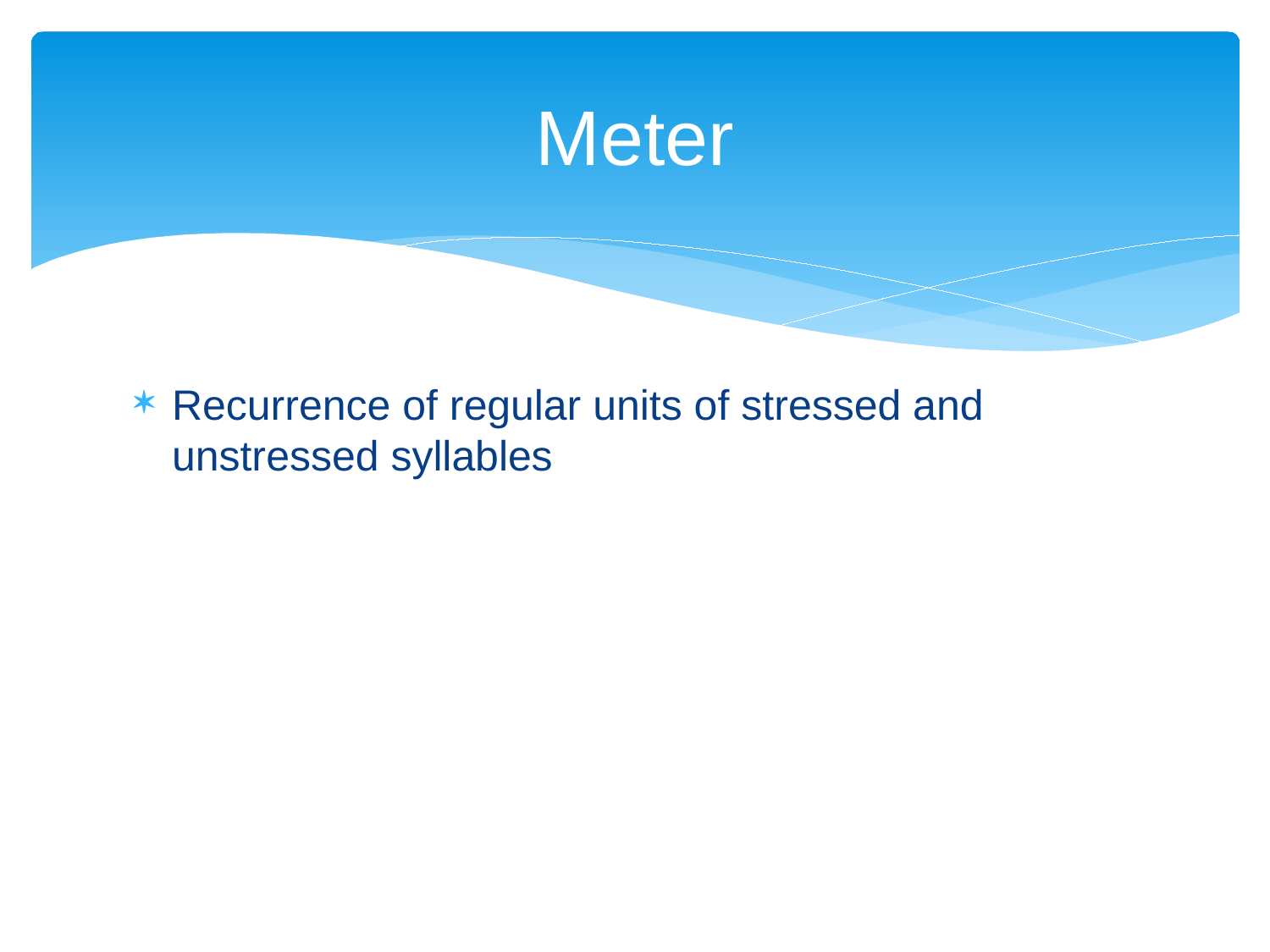

# Meter
Recurrence of regular units of stressed and unstressed syllables